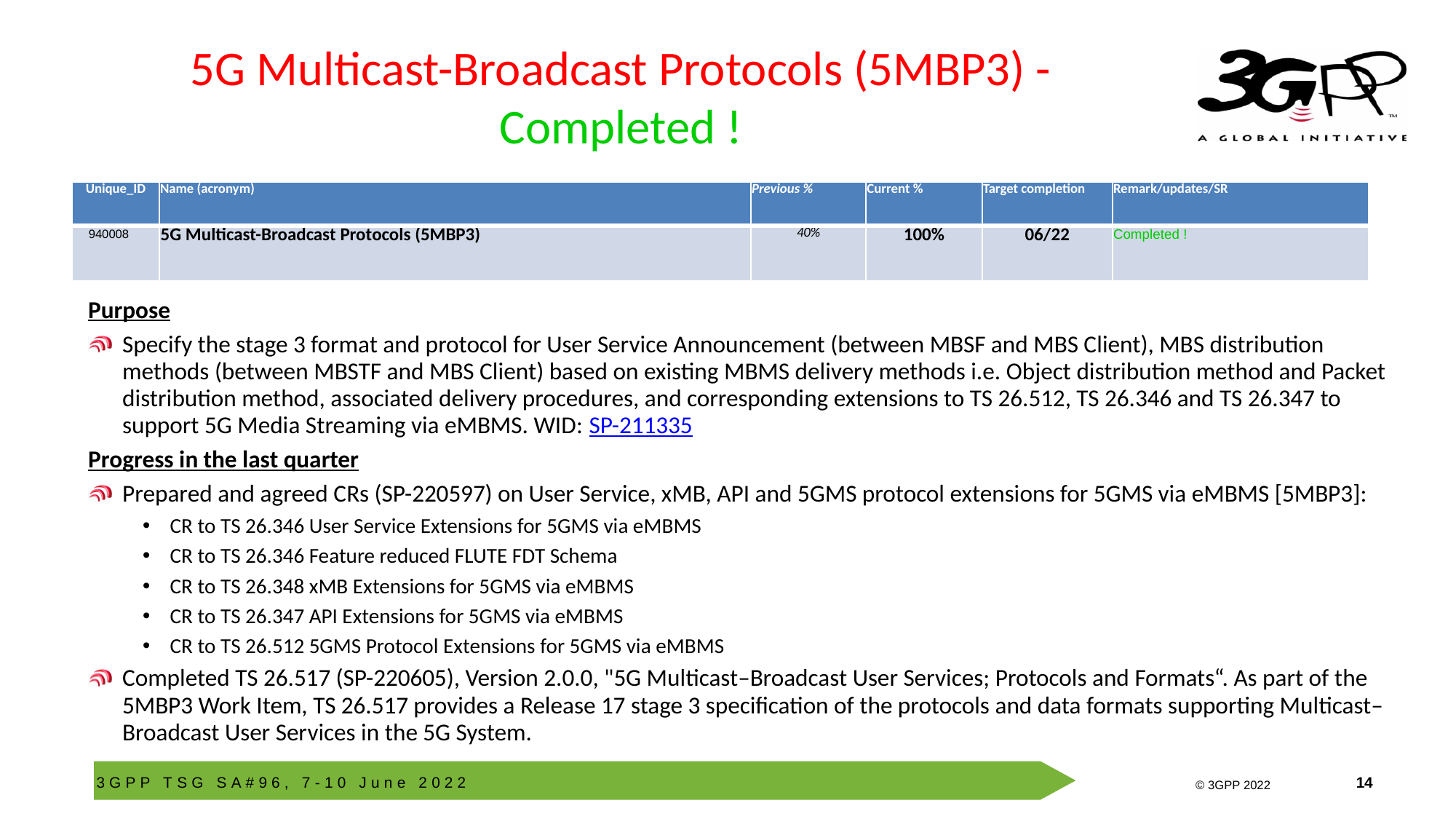

# 5G Multicast-Broadcast Protocols (5MBP3) - Completed !
| Unique\_ID | Name (acronym) | Previous % | Current % | Target completion | Remark/updates/SR |
| --- | --- | --- | --- | --- | --- |
| 940008 | 5G Multicast-Broadcast Protocols (5MBP3) | 40% | 100% | 06/22 | Completed ! |
Purpose
Specify the stage 3 format and protocol for User Service Announcement (between MBSF and MBS Client), MBS distribution methods (between MBSTF and MBS Client) based on existing MBMS delivery methods i.e. Object distribution method and Packet distribution method, associated delivery procedures, and corresponding extensions to TS 26.512, TS 26.346 and TS 26.347 to support 5G Media Streaming via eMBMS. WID: SP-211335
Progress in the last quarter
Prepared and agreed CRs (SP-220597) on User Service, xMB, API and 5GMS protocol extensions for 5GMS via eMBMS [5MBP3]:
CR to TS 26.346 User Service Extensions for 5GMS via eMBMS
CR to TS 26.346 Feature reduced FLUTE FDT Schema
CR to TS 26.348 xMB Extensions for 5GMS via eMBMS
CR to TS 26.347 API Extensions for 5GMS via eMBMS
CR to TS 26.512 5GMS Protocol Extensions for 5GMS via eMBMS
Completed TS 26.517 (SP-220605), Version 2.0.0, "5G Multicast–Broadcast User Services; Protocols and Formats“. As part of the 5MBP3 Work Item, TS 26.517 provides a Release 17 stage 3 specification of the protocols and data formats supporting Multicast–Broadcast User Services in the 5G System.